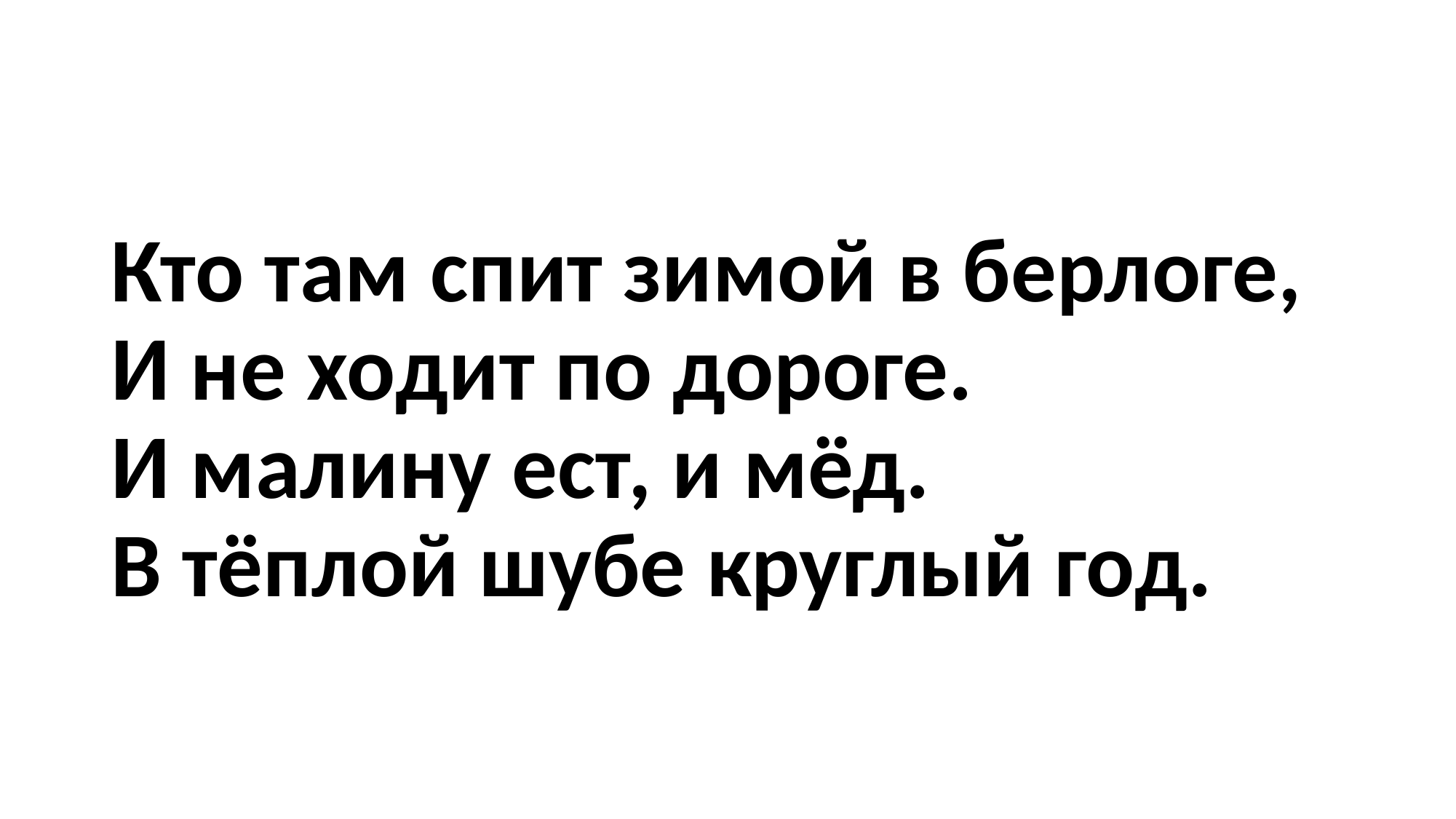

#
Кто там спит зимой в берлоге,
И не ходит по дороге.
И малину ест, и мёд.
В тёплой шубе круглый год.